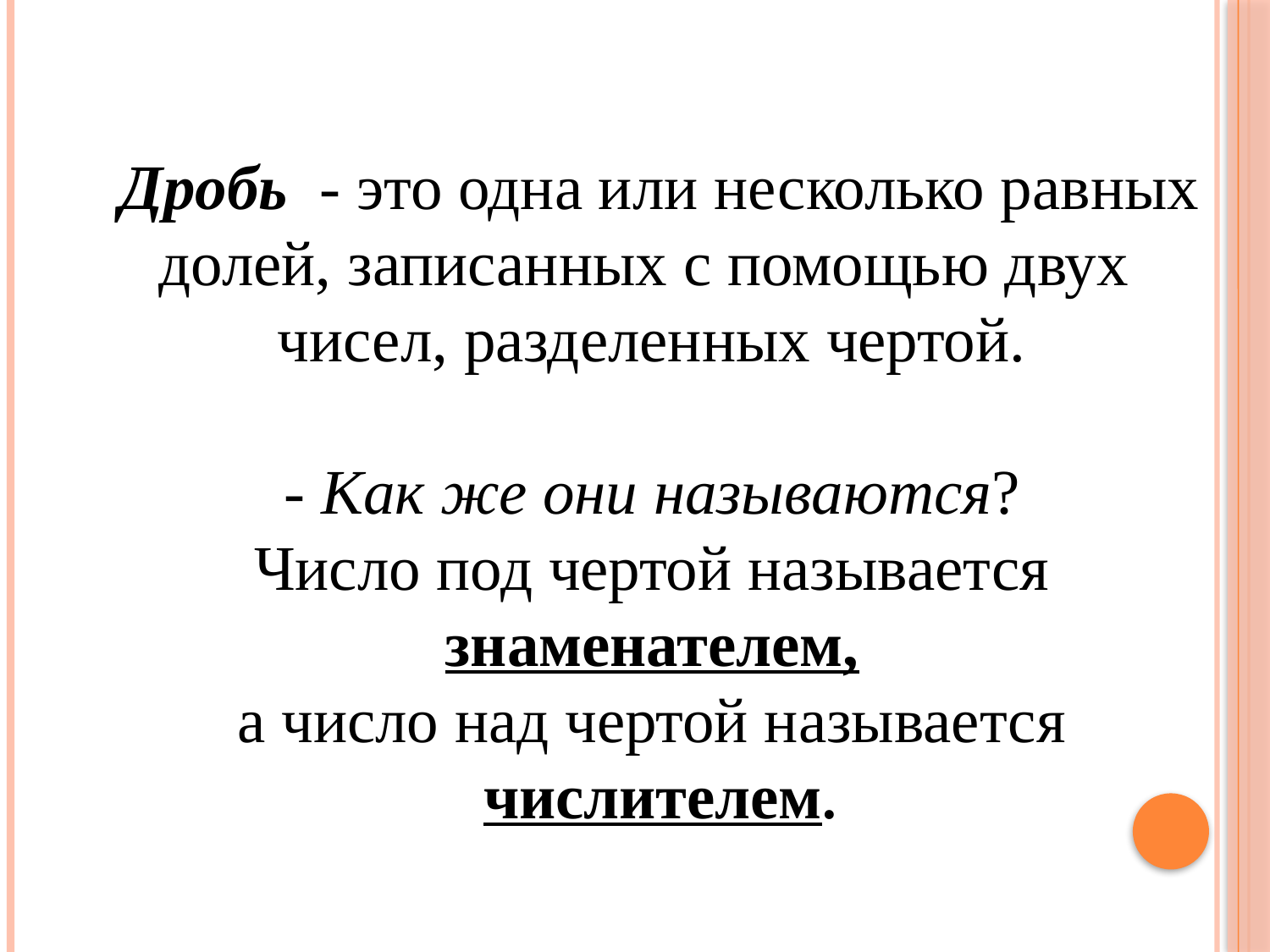

Дробь  - это одна или несколько равных долей, записанных с помощью двух   чисел, разделенных чертой.

- Как же они называются?
Число под чертой называется
знаменателем,
а число над чертой называется
числителем.